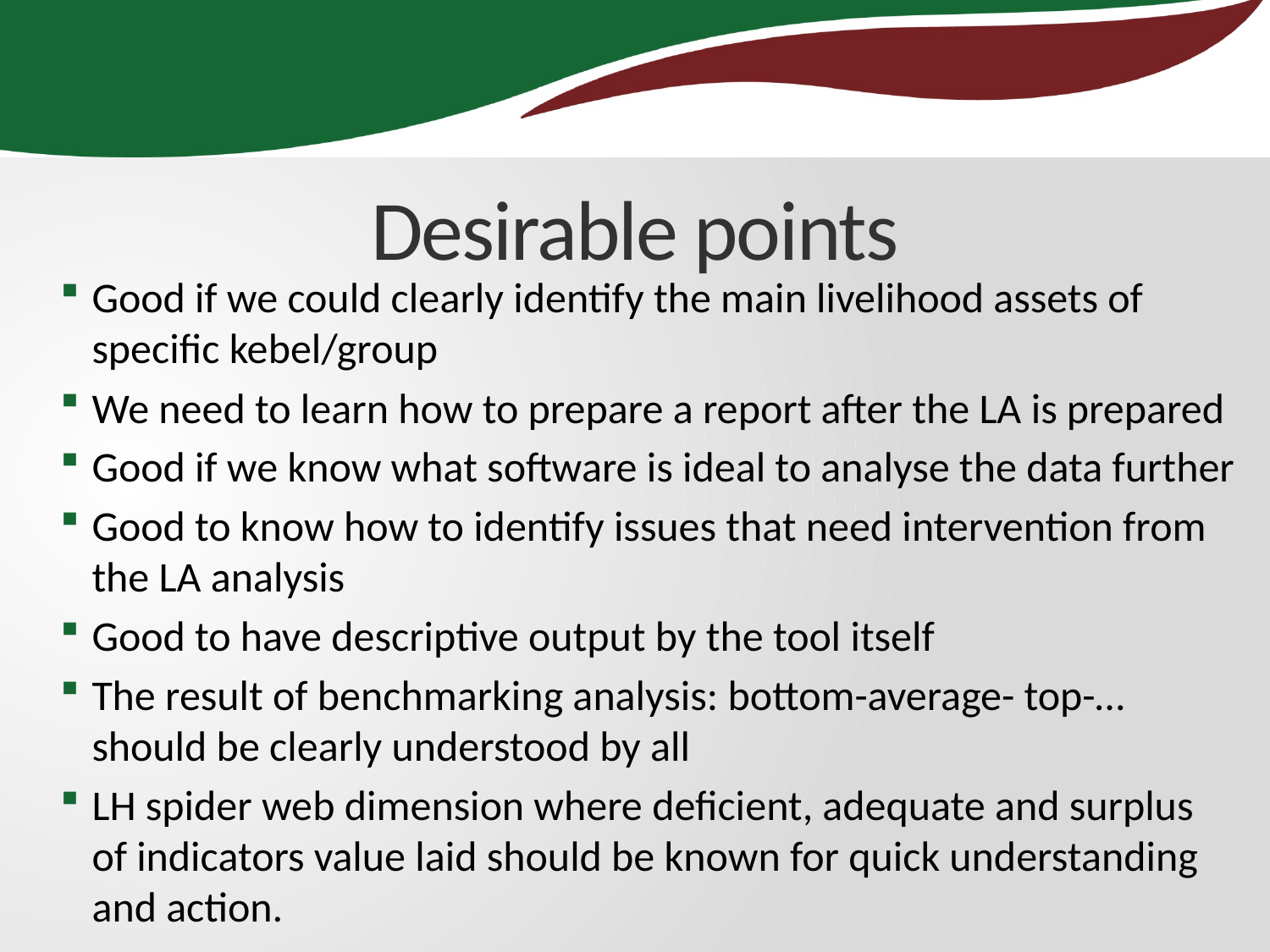

# Desirable points
Good if we could clearly identify the main livelihood assets of specific kebel/group
We need to learn how to prepare a report after the LA is prepared
Good if we know what software is ideal to analyse the data further
Good to know how to identify issues that need intervention from the LA analysis
Good to have descriptive output by the tool itself
The result of benchmarking analysis: bottom-average- top-…should be clearly understood by all
LH spider web dimension where deficient, adequate and surplus of indicators value laid should be known for quick understanding and action.